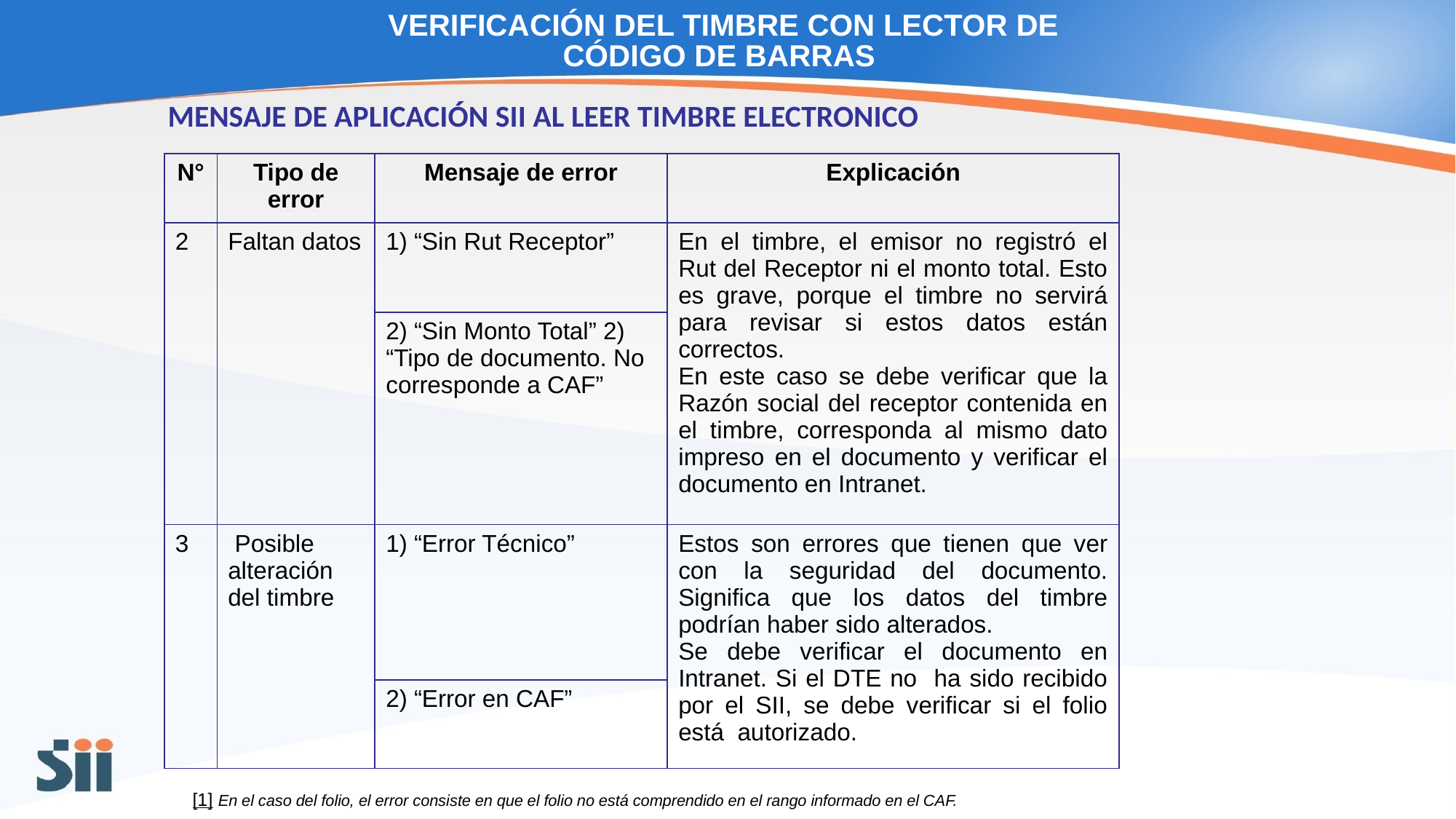

VERIFICACIÓN DEL TIMBRE CON LECTOR DE CÓDIGO DE BARRAS
MENSAJE DE APLICACIÓN SII AL LEER TIMBRE ELECTRONICO
| N° | Tipo de error | Mensaje de error | Explicación |
| --- | --- | --- | --- |
| 2 | Faltan datos | 1) “Sin Rut Receptor” | En el timbre, el emisor no registró el Rut del Receptor ni el monto total. Esto es grave, porque el timbre no servirá para revisar si estos datos están correctos. En este caso se debe verificar que la Razón social del receptor contenida en el timbre, corresponda al mismo dato impreso en el documento y verificar el documento en Intranet. |
|  |  | 2) “Sin Monto Total” 2) “Tipo de documento. No corresponde a CAF” |  |
| 3 | Posible alteración del timbre | 1) “Error Técnico” | Estos son errores que tienen que ver con la seguridad del documento. Significa que los datos del timbre podrían haber sido alterados. Se debe verificar el documento en Intranet. Si el DTE no ha sido recibido por el SII, se debe verificar si el folio está autorizado. |
|  |  | 2) “Error en CAF” |  |

[1] En el caso del folio, el error consiste en que el folio no está comprendido en el rango informado en el CAF.